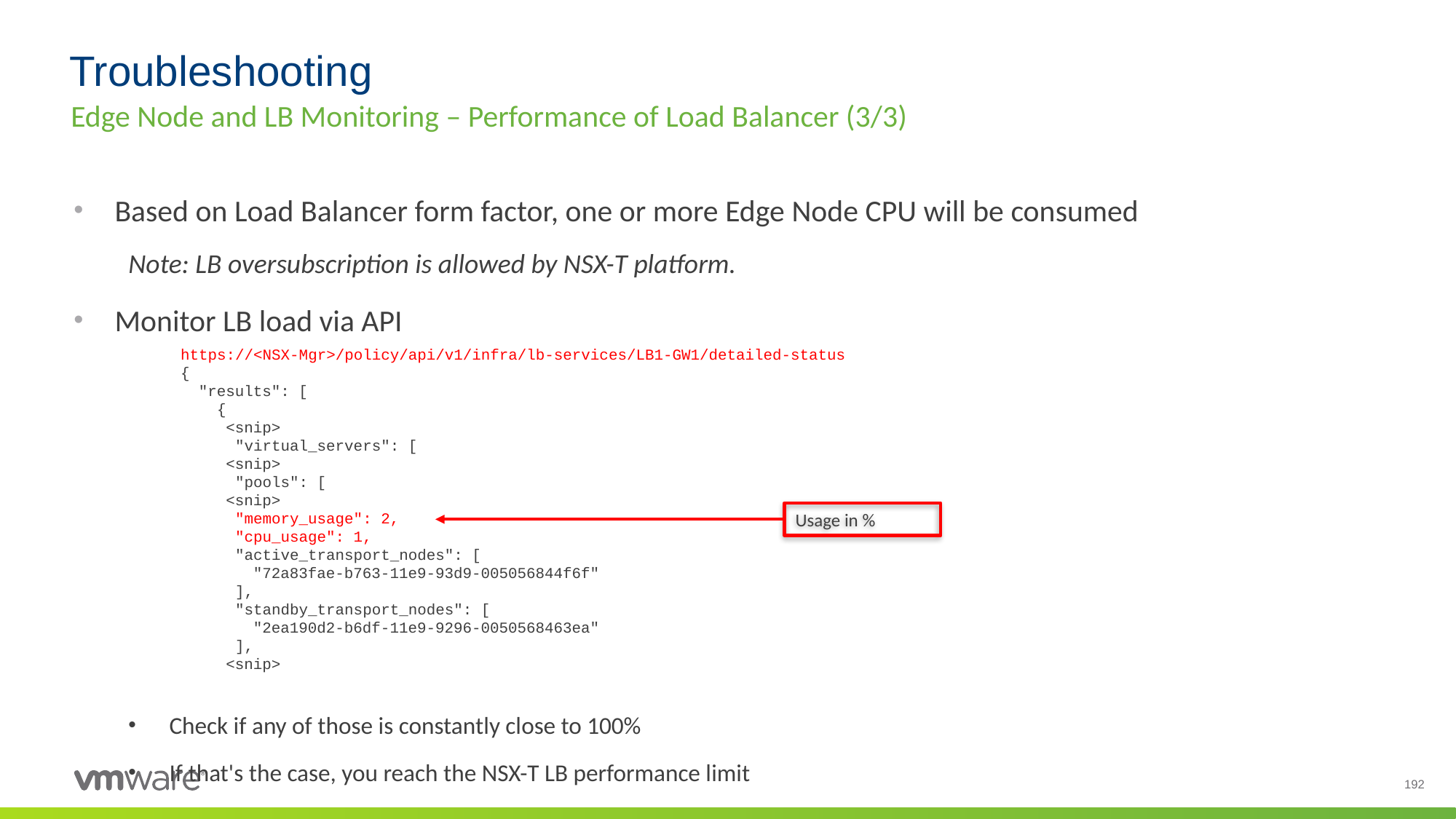

# Troubleshooting
Edge Node and LB Monitoring – Performance of Load Balancer (3/3)
Based on Load Balancer form factor, one or more Edge Node CPU will be consumed
Note: LB oversubscription is allowed by NSX-T platform.
Monitor LB load via API

Check if any of those is constantly close to 100%
If that's the case, you reach the NSX-T LB performance limit

https://<NSX-Mgr>/policy/api/v1/infra/lb-services/LB1-GW1/detailed-status
{
  "results": [
    {
     <snip>
      "virtual_servers": [
     <snip>
      "pools": [
     <snip>
      "memory_usage": 2,
      "cpu_usage": 1,
      "active_transport_nodes": [
        "72a83fae-b763-11e9-93d9-005056844f6f"
      ],
      "standby_transport_nodes": [
        "2ea190d2-b6df-11e9-9296-0050568463ea"
      ],
     <snip>
Usage in %